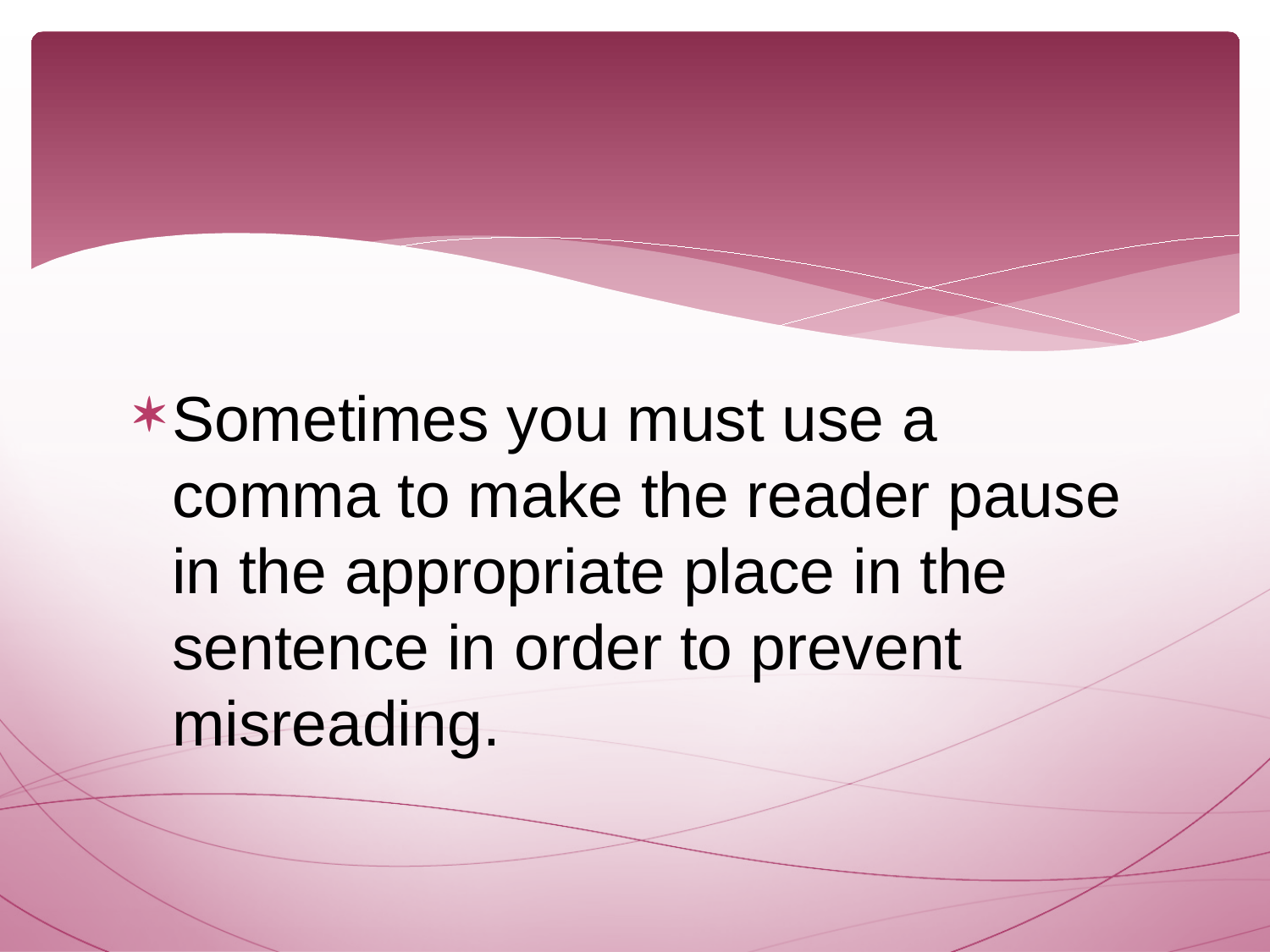

#
Sometimes you must use a comma to make the reader pause in the appropriate place in the sentence in order to prevent misreading.